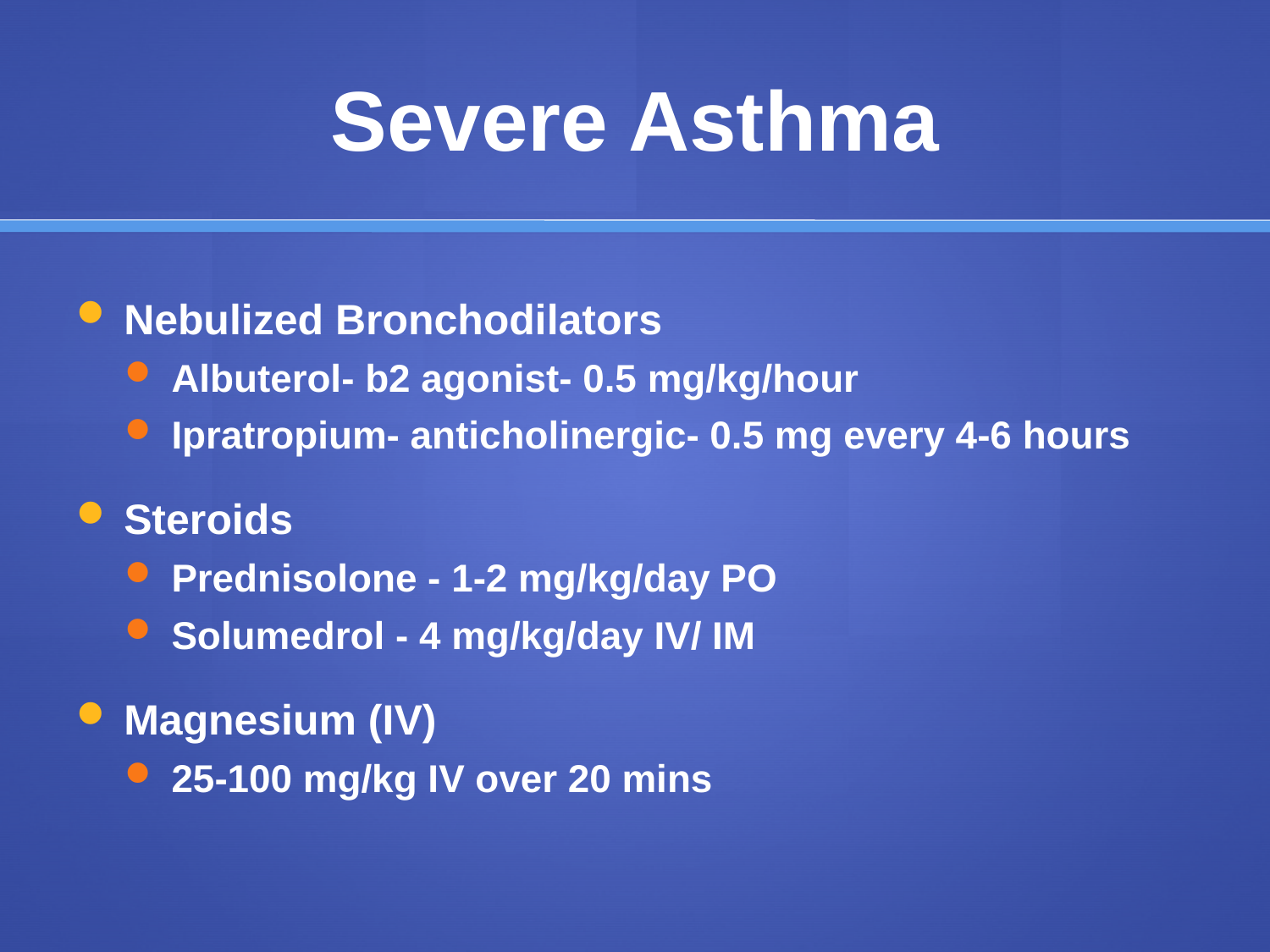

# Severe Asthma
Nebulized Bronchodilators
Albuterol- b2 agonist- 0.5 mg/kg/hour
Ipratropium- anticholinergic- 0.5 mg every 4-6 hours
Steroids
Prednisolone - 1-2 mg/kg/day PO
Solumedrol - 4 mg/kg/day IV/ IM
Magnesium (IV)
25-100 mg/kg IV over 20 mins